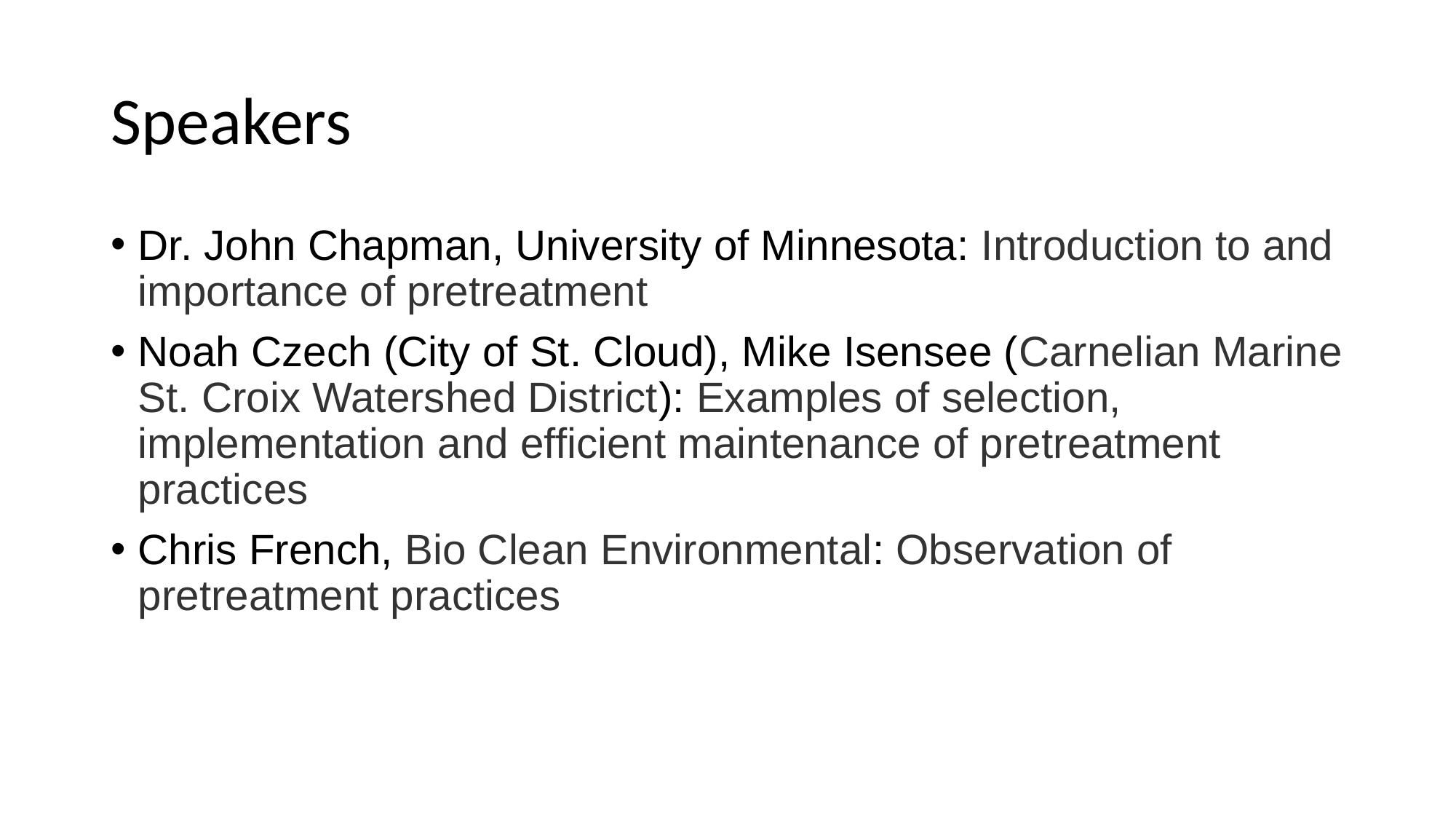

# Speakers
Dr. John Chapman, University of Minnesota: Introduction to and importance of pretreatment
Noah Czech (City of St. Cloud), Mike Isensee (Carnelian Marine St. Croix Watershed District): Examples of selection, implementation and efficient maintenance of pretreatment practices
Chris French, Bio Clean Environmental: Observation of pretreatment practices